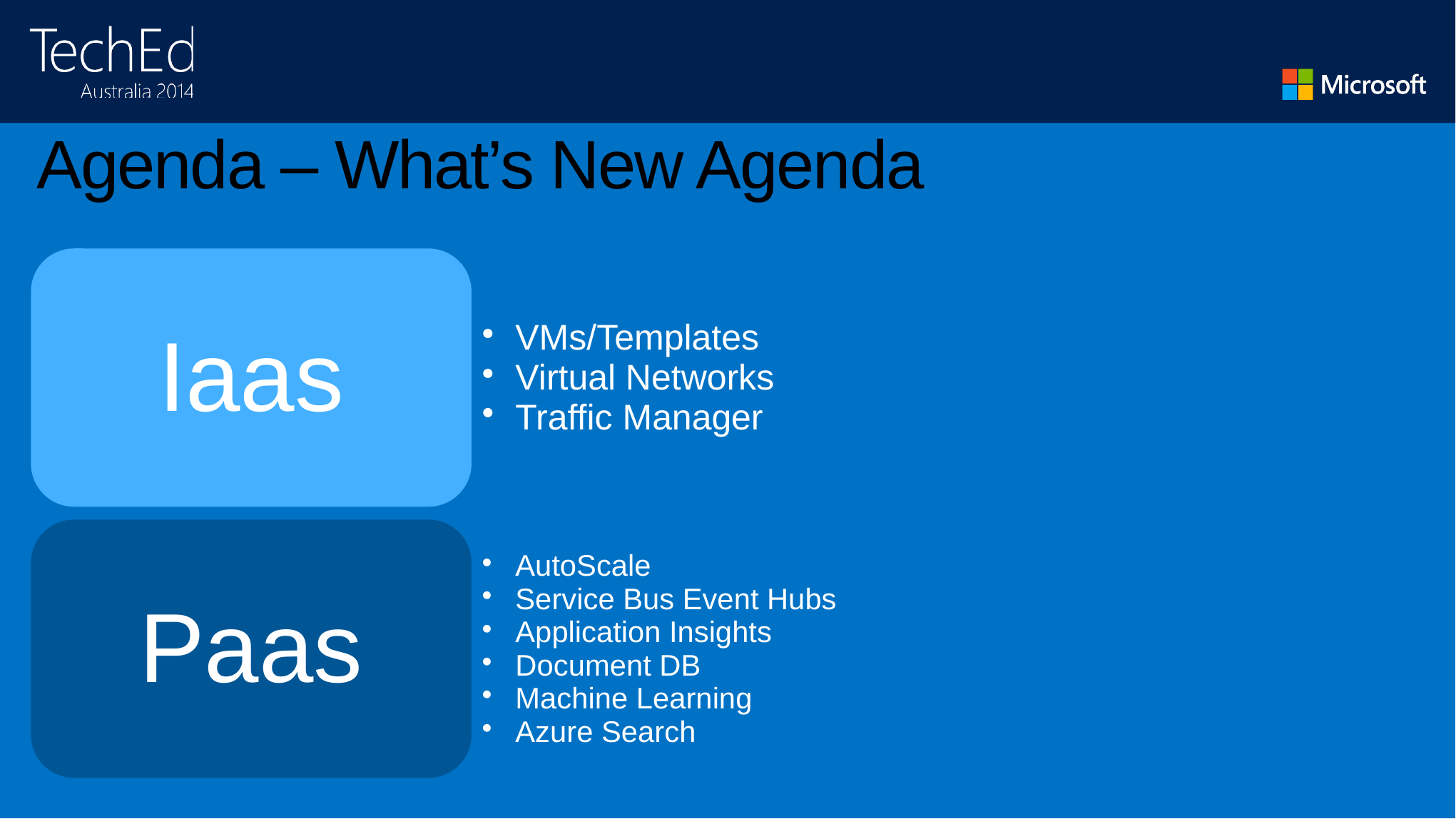

# Agenda – What’s New Agenda
Iaas
VMs/Templates
Paas
Application Insights
Document DB
Azure Search
Virtual Networks
Traffic Manager
AutoScale
Machine Learning
Service Bus Event Hubs